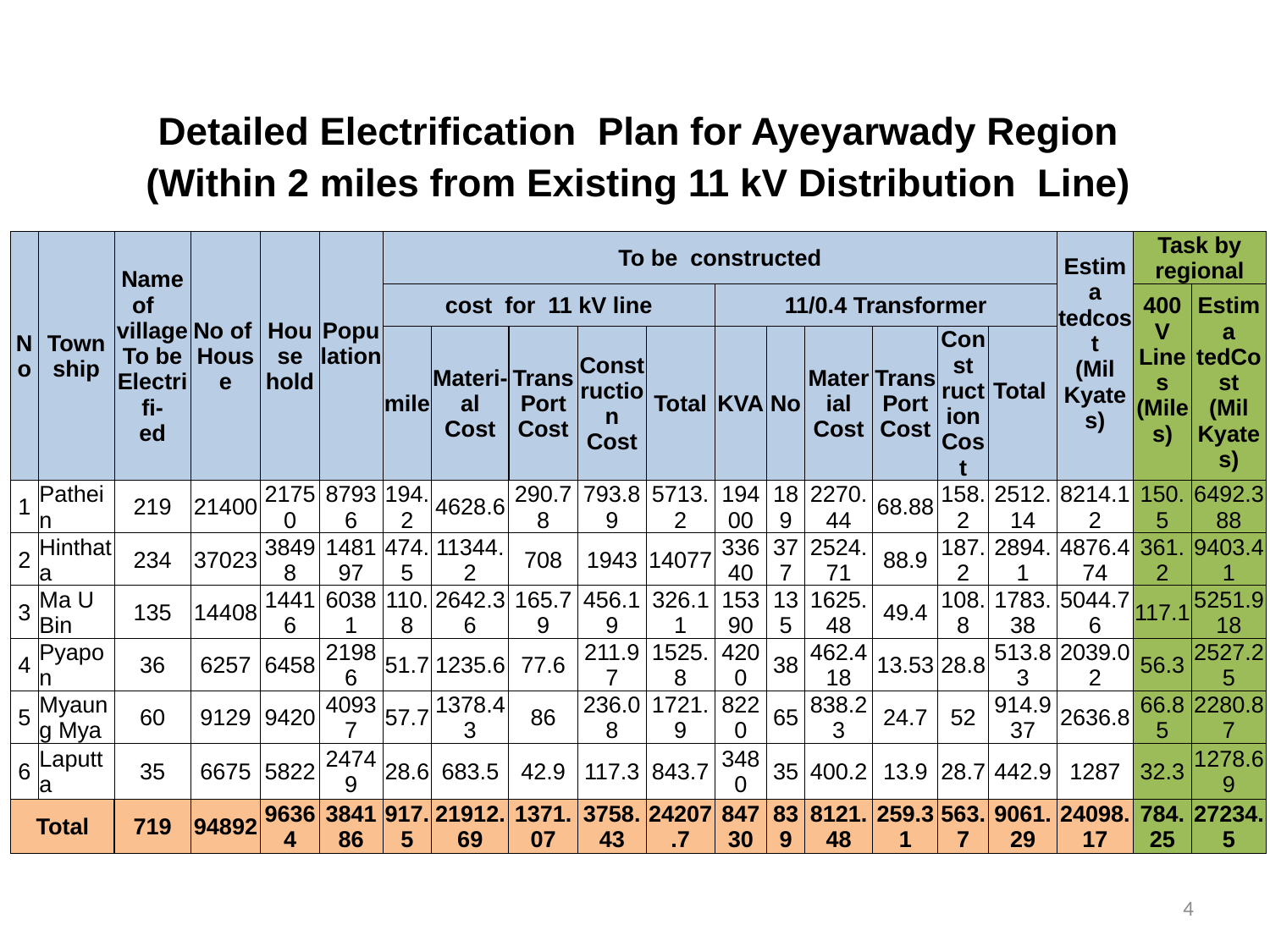

| Detailed Electrification Plan for Ayeyarwady Region |  |  |  |  |  |  |  |  |  |  |  |  |  |  |  |  |  |  |  |  |  |  |  |  |  |  |  |  |  |
| --- | --- | --- | --- | --- | --- | --- | --- | --- | --- | --- | --- | --- | --- | --- | --- | --- | --- | --- | --- | --- | --- | --- | --- | --- | --- | --- | --- | --- | --- |
| (Within 2 miles from Existing 11 kV Distribution Line) |  |  |  |  |  |  |  |  |  |  |  |  |  |  |  |  |  |  |  |  |  |  |  |  |  |  |  |  |  |
|  |  |  |  |  |  |  |  |  |  |  |  |  |  |  |  |  |  |  |  |  |  |  |  |  |  |  |  |  |  |
| No | Town ship | Name of village To be Electrifi- ed | No of House |  | House hold | Popu lation | To be constructed |  |  |  |  |  |  |  |  |  |  |  |  |  |  |  |  |  |  |  | Estima tedcost (Mil Kyates) | Task by regional |  |
|  |  |  |  |  |  |  | cost for 11 kV line |  |  |  |  |  |  |  |  | 11/0.4 Transformer |  |  |  |  |  |  |  |  |  |  |  | 400 V Lines (Miles) | Estima tedCost (Mil Kyates) |
|  |  |  |  |  |  |  | mile | Materi- al Cost |  | Trans Port Cost |  | Const ruction Cost |  | Total |  | KVA |  | No |  | Material Cost |  | Trans Port Cost |  | Const ruction Cost | Total |  |  |  |  |
| 1 | Pathein | 219 | 21400 |  | 21750 | 87936 | 194.2 | 4628.6 |  | 290.78 |  | 793.89 |  | 5713.2 |  | 19400 |  | 189 |  | 2270.44 |  | 68.88 |  | 158.2 | 2512.14 |  | 8214.12 | 150.5 | 6492.388 |
| 2 | Hinthata | 234 | 37023 |  | 38498 | 148197 | 474.5 | 11344.2 |  | 708 |  | 1943 |  | 14077 |  | 33640 |  | 377 |  | 2524.71 |  | 88.9 |  | 187.2 | 2894.1 |  | 4876.474 | 361.2 | 9403.41 |
| 3 | Ma U Bin | 135 | 14408 |  | 14416 | 60381 | 110.8 | 2642.36 |  | 165.79 |  | 456.19 |  | 326.11 |  | 15390 |  | 135 |  | 1625.48 |  | 49.4 |  | 108.8 | 1783.38 |  | 5044.76 | 117.1 | 5251.918 |
| 4 | Pyapon | 36 | 6257 |  | 6458 | 21986 | 51.7 | 1235.6 |  | 77.6 |  | 211.97 |  | 1525.8 |  | 4200 |  | 38 |  | 462.418 |  | 13.53 |  | 28.8 | 513.83 |  | 2039.02 | 56.3 | 2527.25 |
| 5 | Myaung Mya | 60 | 9129 |  | 9420 | 40937 | 57.7 | 1378.43 |  | 86 |  | 236.08 |  | 1721.9 |  | 8220 |  | 65 |  | 838.23 |  | 24.7 |  | 52 | 914.937 |  | 2636.8 | 66.85 | 2280.87 |
| 6 | Laputta | 35 | 6675 |  | 5822 | 24749 | 28.6 | 683.5 |  | 42.9 |  | 117.3 |  | 843.7 |  | 3480 |  | 35 |  | 400.2 |  | 13.9 |  | 28.7 | 442.9 |  | 1287 | 32.3 | 1278.69 |
| Total |  | 719 | 94892 |  | 96364 | 384186 | 917.5 | 21912.69 |  | 1371.07 |  | 3758.43 |  | 24207.7 |  | 84730 |  | 839 |  | 8121.48 |  | 259.31 |  | 563.7 | 9061.29 |  | 24098.17 | 784.25 | 27234.5 |
4